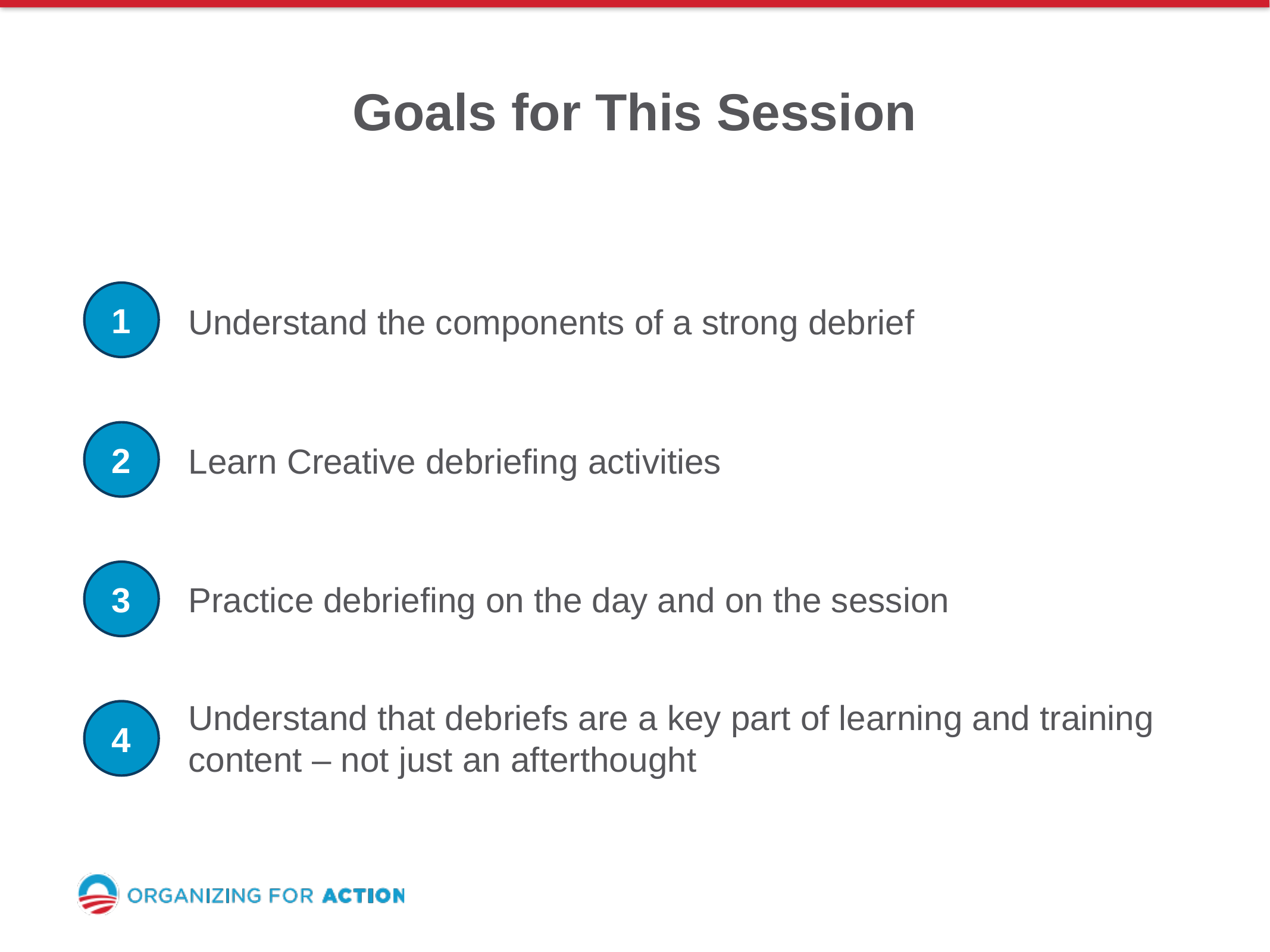

Goals for This Session
Understand the components of a strong debrief
1
Learn Creative debriefing activities
2
Practice debriefing on the day and on the session
3
Understand that debriefs are a key part of learning and training content – not just an afterthought
4